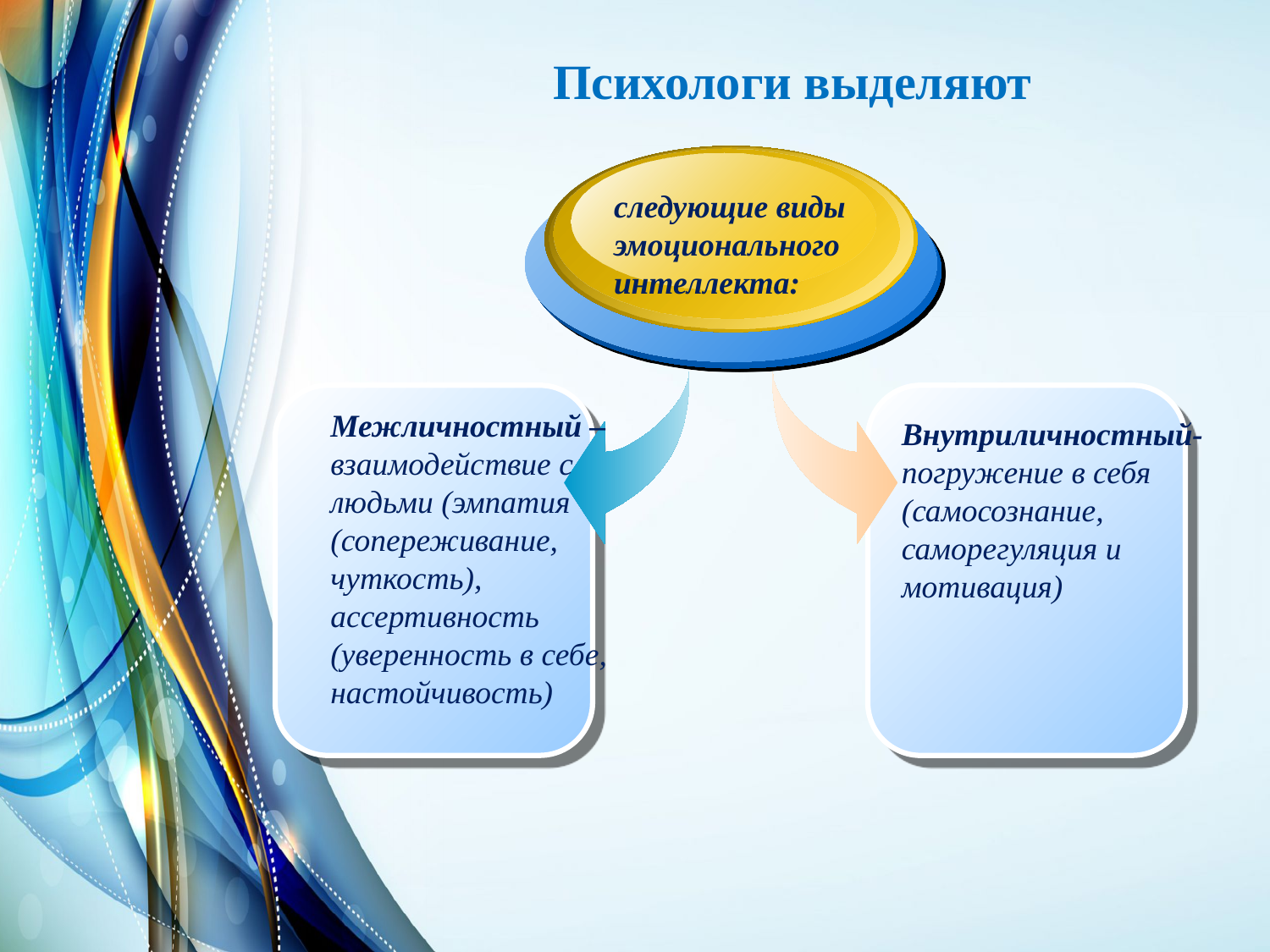

# Психологи выделяют

следующие виды эмоционального интеллекта:

Межличностный – взаимодействие с людьми (эмпатия (сопереживание, чуткость),
ассертивность (уверенность в себе, настойчивость)
Внутриличностный-
погружение в себя (самосознание, саморегуляция и мотивация)